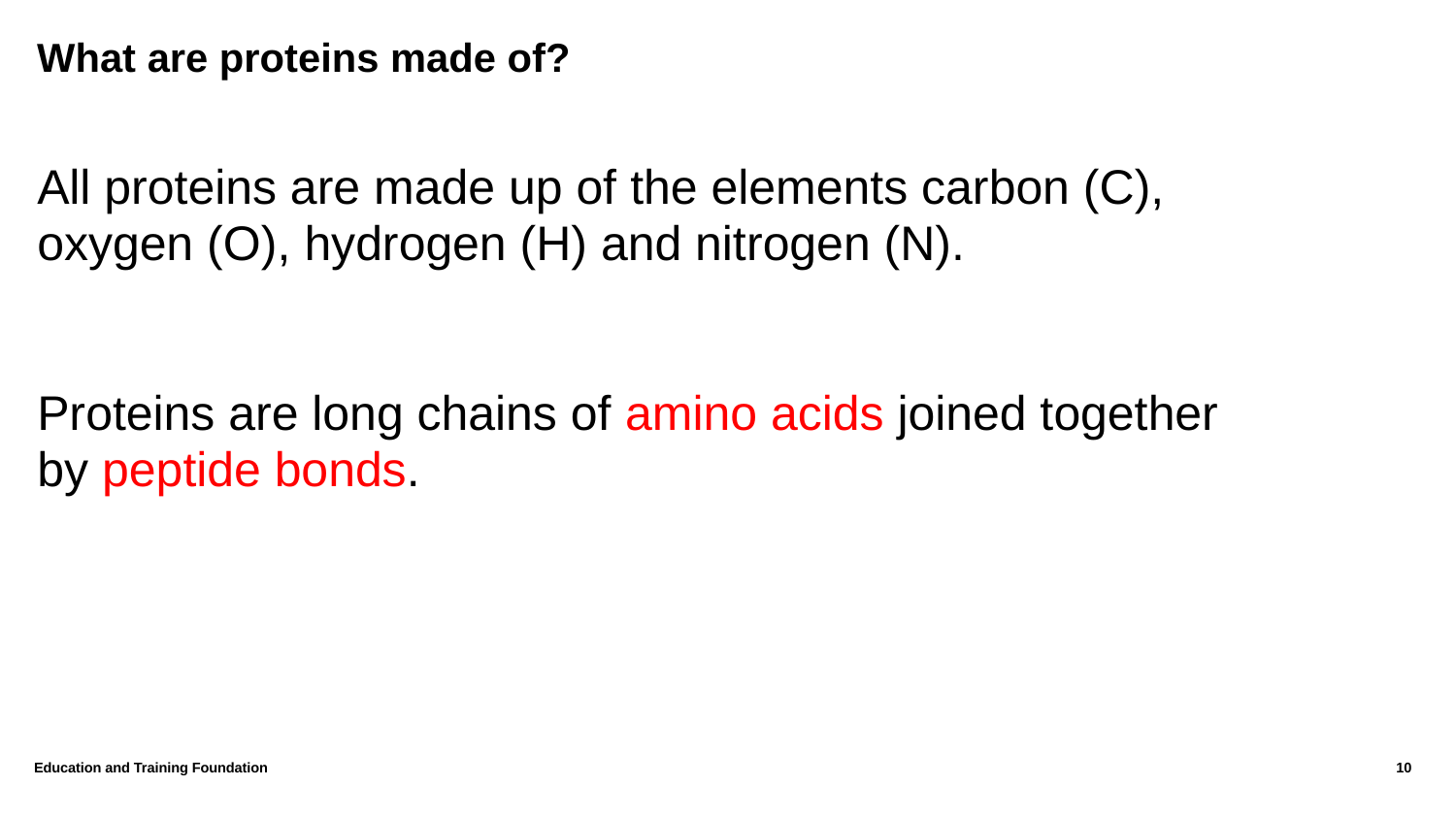

# What are proteins made of?
All proteins are made up of the elements carbon (C), oxygen (O), hydrogen (H) and nitrogen (N).

Proteins are long chains of amino acids joined together by peptide bonds.

Education and Training Foundation
10